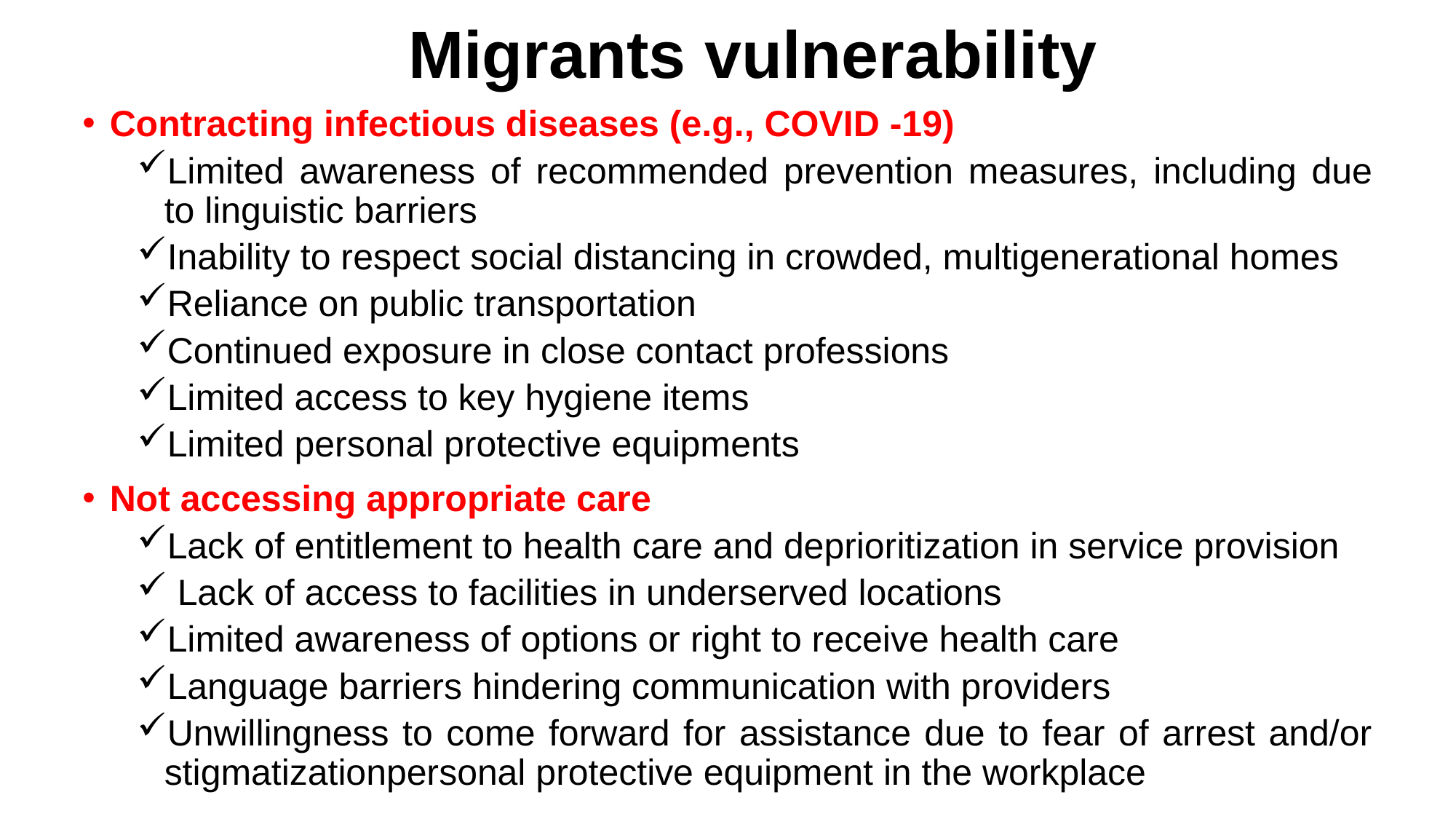

# Migrants vulnerability
Contracting infectious diseases (e.g., COVID -19)
Limited awareness of recommended prevention measures, including due to linguistic barriers
Inability to respect social distancing in crowded, multigenerational homes
Reliance on public transportation
Continued exposure in close contact professions
Limited access to key hygiene items
Limited personal protective equipments
Not accessing appropriate care
Lack of entitlement to health care and deprioritization in service provision
 Lack of access to facilities in underserved locations
Limited awareness of options or right to receive health care
Language barriers hindering communication with providers
Unwillingness to come forward for assistance due to fear of arrest and/or stigmatizationpersonal protective equipment in the workplace